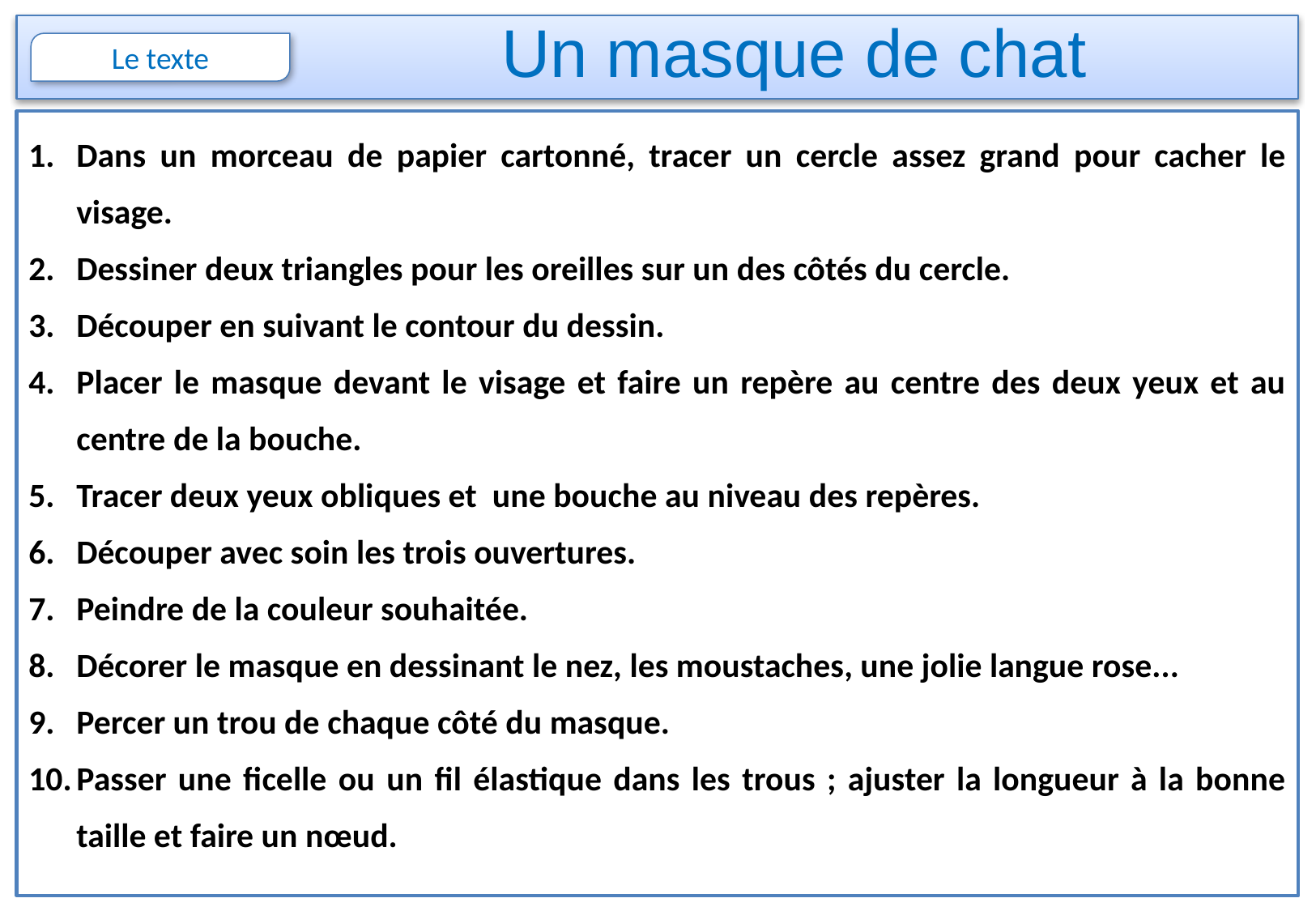

# Un masque de chat
Dans un morceau de papier cartonné, tracer un cercle assez grand pour cacher le visage.
Dessiner deux triangles pour les oreilles sur un des côtés du cercle.
Découper en suivant le contour du dessin.
Placer le masque devant le visage et faire un repère au centre des deux yeux et au centre de la bouche.
Tracer deux yeux obliques et  une bouche au niveau des repères.
Découper avec soin les trois ouvertures.
Peindre de la couleur souhaitée.
Décorer le masque en dessinant le nez, les moustaches, une jolie langue rose...
Percer un trou de chaque côté du masque.
Passer une ficelle ou un fil élastique dans les trous ; ajuster la longueur à la bonne taille et faire un nœud.